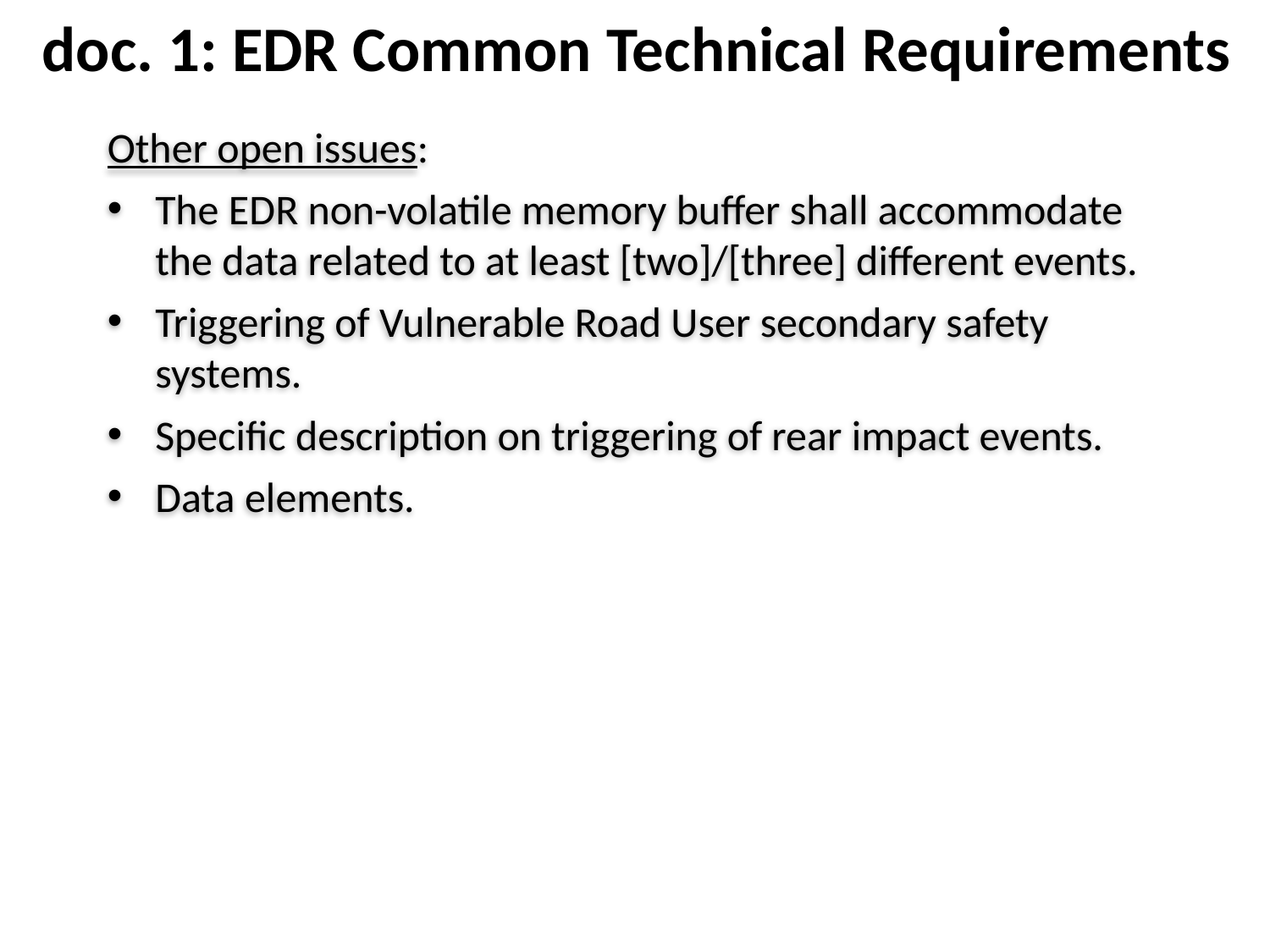

doc. 1: EDR Common Technical Requirements
Other open issues:
The EDR non-volatile memory buffer shall accommodate the data related to at least [two]/[three] different events.
Triggering of Vulnerable Road User secondary safety systems.
Specific description on triggering of rear impact events.
Data elements.